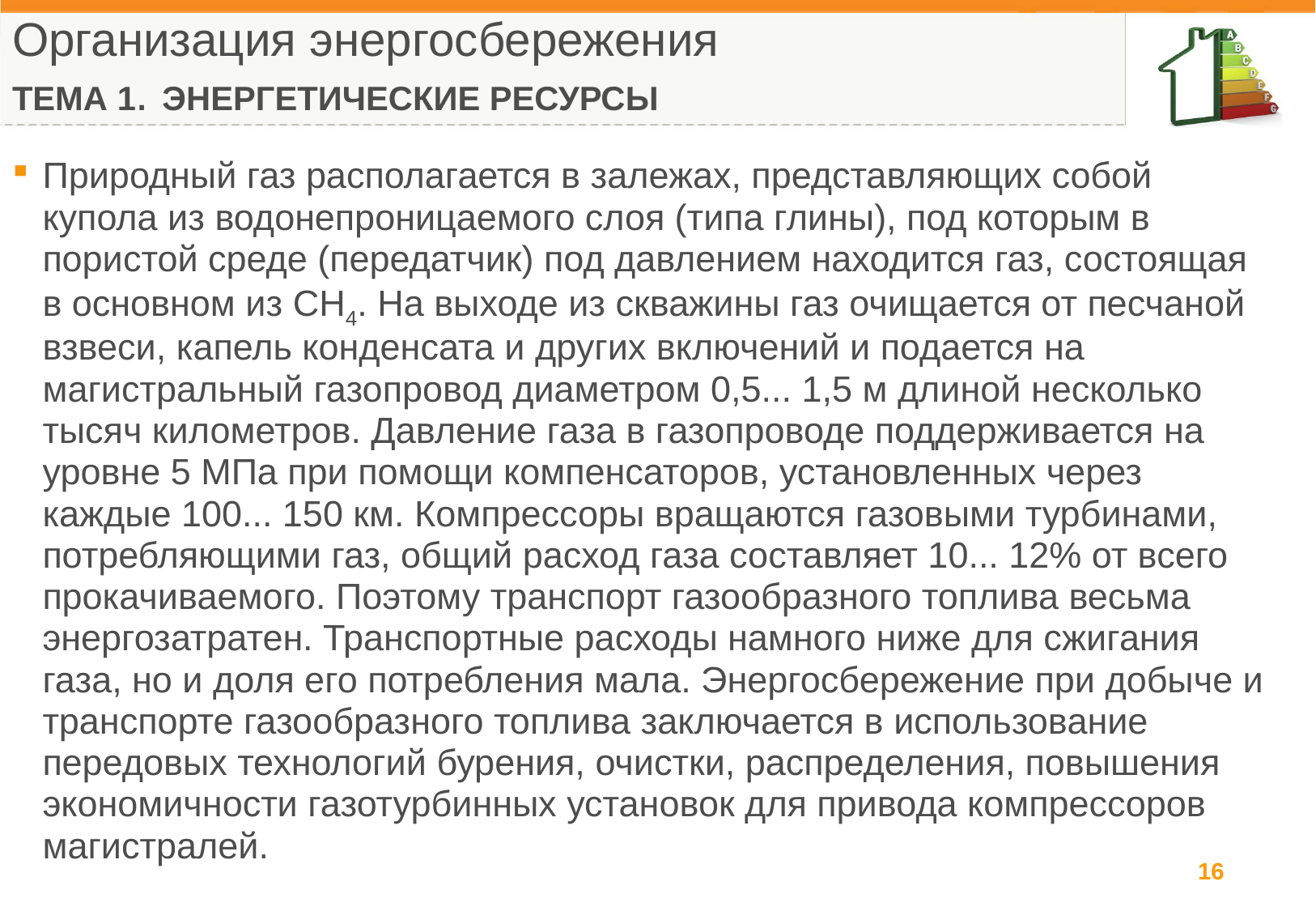

Организация энергосбережения
ТЕМА 1. ЭНЕРГЕТИЧЕСКИЕ РЕСУРСЫ
Природный газ располагается в залежах, представляющих собой купола из водонепроницаемого слоя (типа глины), под которым в пористой среде (передатчик) под давлением находится газ, состоящая в основном из СН4. На выходе из скважины газ очищается от песчаной взвеси, капель конденсата и других включений и подается на магистральный газопровод диаметром 0,5... 1,5 м длиной несколько тысяч километров. Давление газа в газопроводе поддерживается на уровне 5 МПа при помощи компенсаторов, установленных через каждые 100... 150 км. Компрессоры вращаются газовыми турбинами, потребляющими газ, общий расход газа составляет 10... 12% от всего прокачиваемого. Поэтому транспорт газообразного топлива весьма энергозатратен. Транспортные расходы намного ниже для сжигания газа, но и доля его потребления мала. Энергосбережение при добыче и транспорте газообразного топлива заключается в использование передовых технологий бурения, очистки, распределения, повышения экономичности газотурбинных установок для привода компрессоров магистралей.